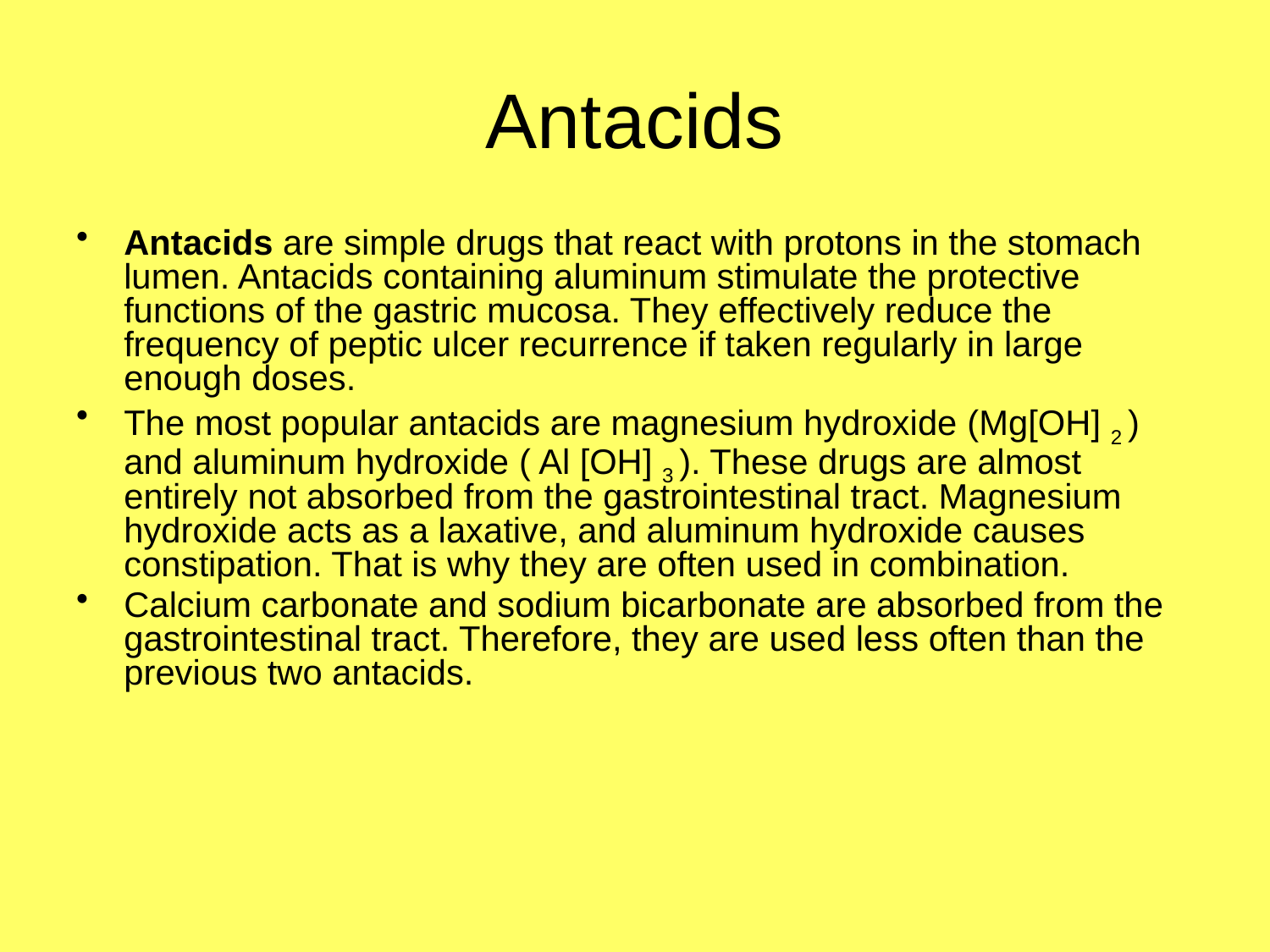

# Antacids
Antacids are simple drugs that react with protons in the stomach lumen. Antacids containing aluminum stimulate the protective functions of the gastric mucosa. They effectively reduce the frequency of peptic ulcer recurrence if taken regularly in large enough doses.
The most popular antacids are magnesium hydroxide (Mg[OH] 2 ) and aluminum hydroxide ( Al [OH] 3 ). These drugs are almost entirely not absorbed from the gastrointestinal tract. Magnesium hydroxide acts as a laxative, and aluminum hydroxide causes constipation. That is why they are often used in combination.
Calcium carbonate and sodium bicarbonate are absorbed from the gastrointestinal tract. Therefore, they are used less often than the previous two antacids.